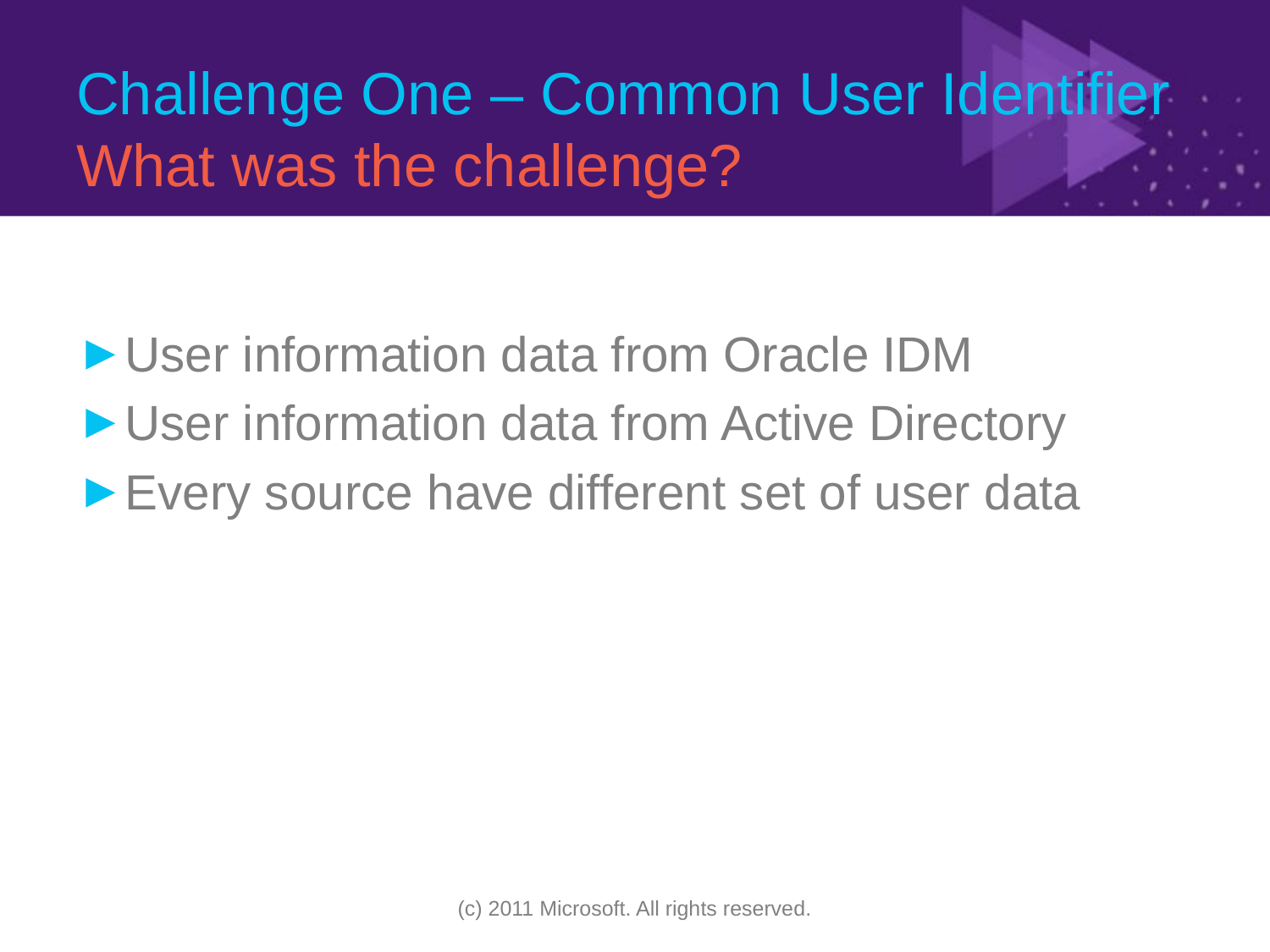

# Challenge One – Common User Identifier What was the challenge?
User information data from Oracle IDM
User information data from Active Directory
Every source have different set of user data
(c) 2011 Microsoft. All rights reserved.